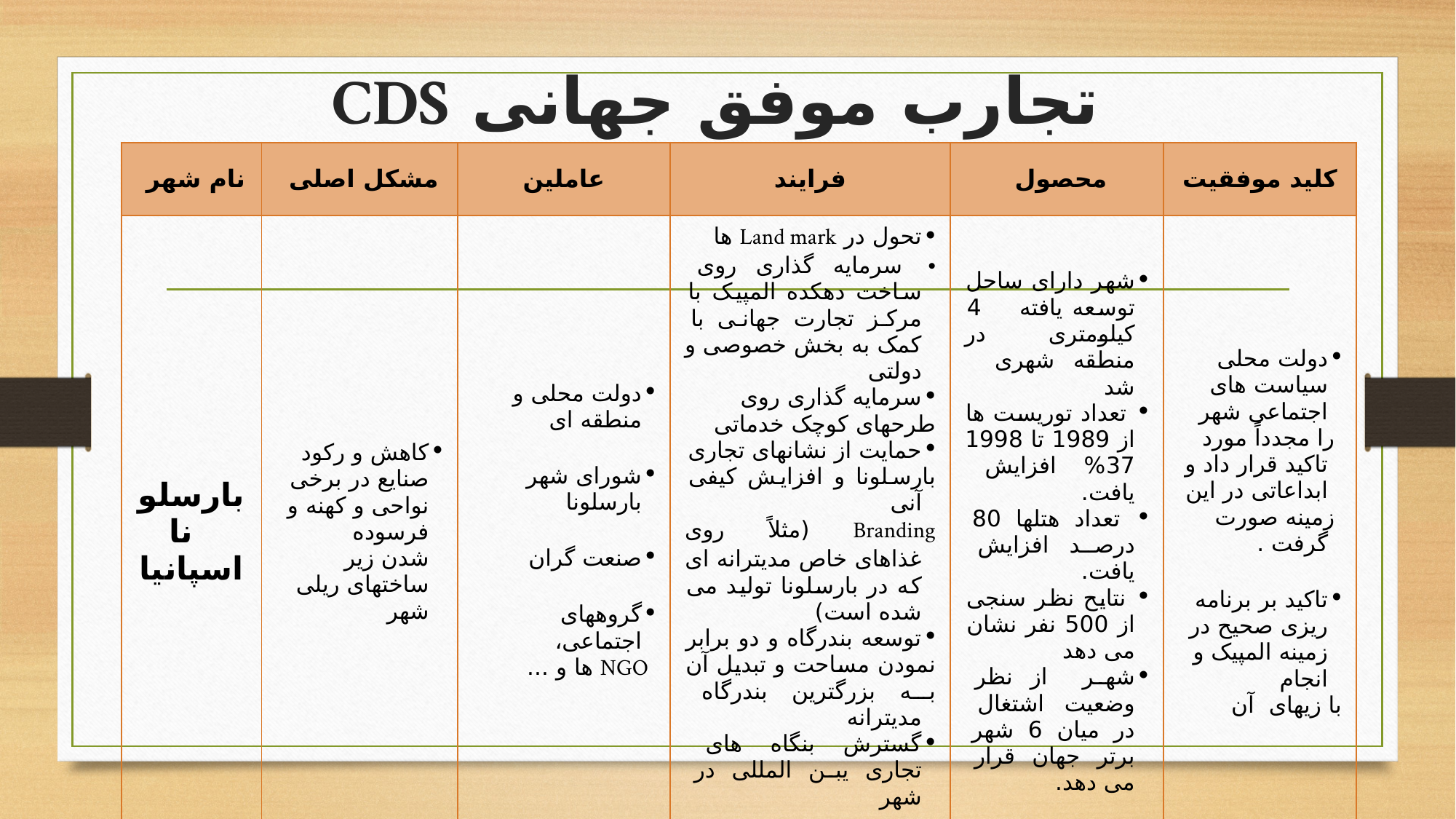

# تجارب موفق جهانی CDS
| نام شهر | مشکل اصلی | عاملین | فرایند | محصول | کلید موفقیت |
| --- | --- | --- | --- | --- | --- |
| بارسلونا اسپانیا | کاهش و رکود صنایع در برخی نواحی و کهنه و فرسوده شدن زیر ساختهای ریلی شهر | دولت محلی و منطقه ای شورای شهر بارسلونا صنعت گران گروههای اجتماعی، NGO ها و ... | تحول در Land mark ها سرمایه گذاری روی ساخت دهکده المپیک با مرکز تجارت جهانی با کمک به بخش خصوصی و دولتی سرمایه گذاری روی طرحهای کوچک خدماتی حمایت از نشانهای تجاری بارسلونا و افزایش کیفی آنی Branding (مثلاً روی غذاهای خاص مدیترانه ای که در بارسلونا تولید می شده است) توسعه بندرگاه و دو برابر نمودن مساحت و تبدیل آن به بزرگترین بندرگاه مدیترانه گسترش بنگاه های تجاری یبن المللی در شهر | شهر دارای ساحل توسعه یافته 4 کیلومتری در منطقه شهری شد تعداد توریست ها از 1989 تا 1998 37% افزایش یافت. تعداد هتلها 80 درصد افزایش یافت. نتایح نظر سنجی از 500 نفر نشان می دهد شهر از نظر وضعیت اشتغال در میان 6 شهر برتر جهان قرار می دهد. | دولت محلی سیاست های اجتماعی شهر را مجدداً مورد تاکید قرار داد و ابداعاتی در این زمینه صورت گرفت . تاکید بر برنامه ریزی صحیح در زمینه المپیک و انجام با زیهای آن |